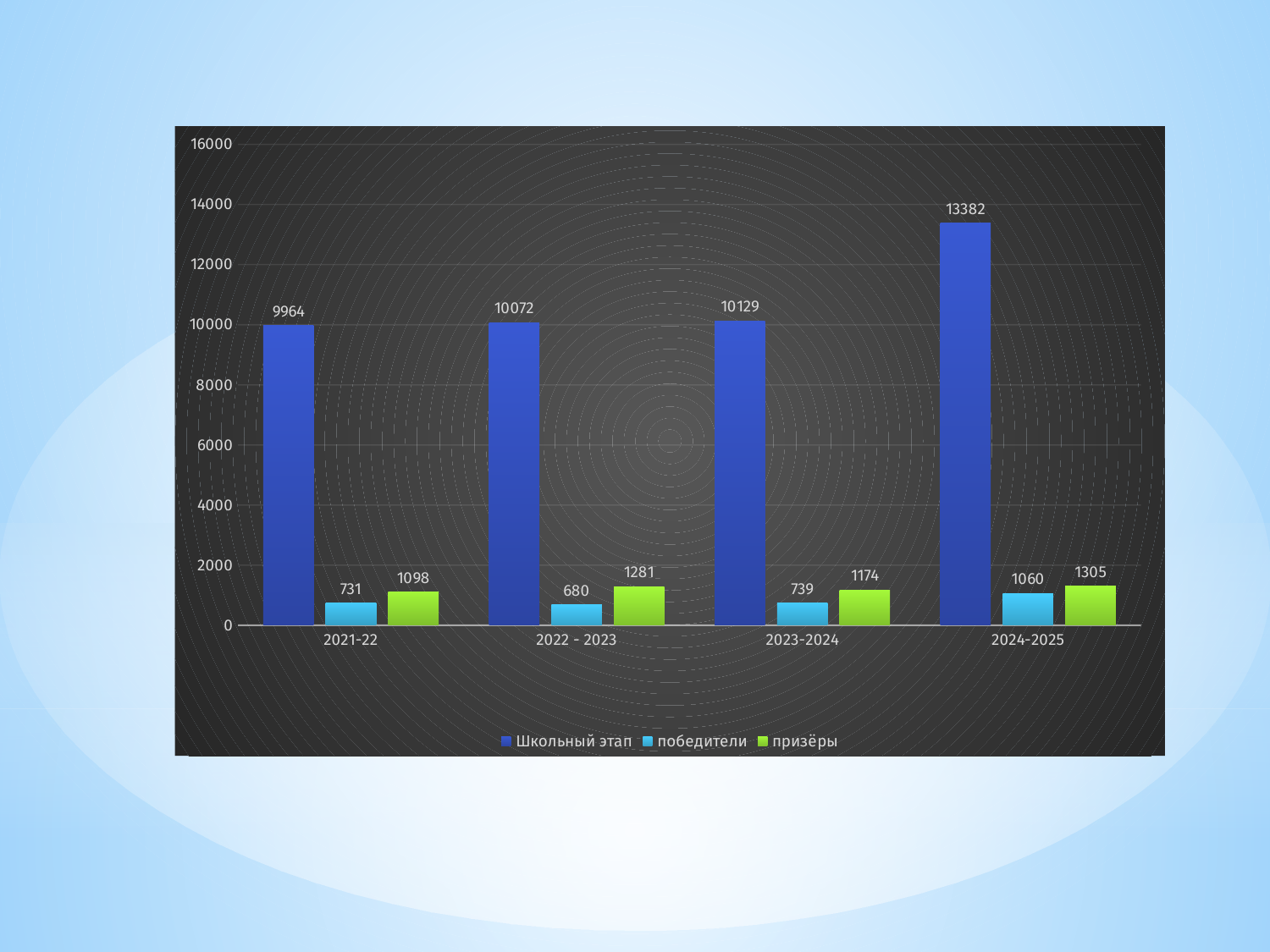

### Chart

| Category | Школьный этап | победители | призёры |
|---|---|---|---|
| 2021-22 | 9964.0 | 731.0 | 1098.0 |
| 2022 - 2023 | 10072.0 | 680.0 | 1281.0 |
| 2023-2024 | 10129.0 | 739.0 | 1174.0 |
| 2024-2025 | 13382.0 | 1060.0 | 1305.0 |